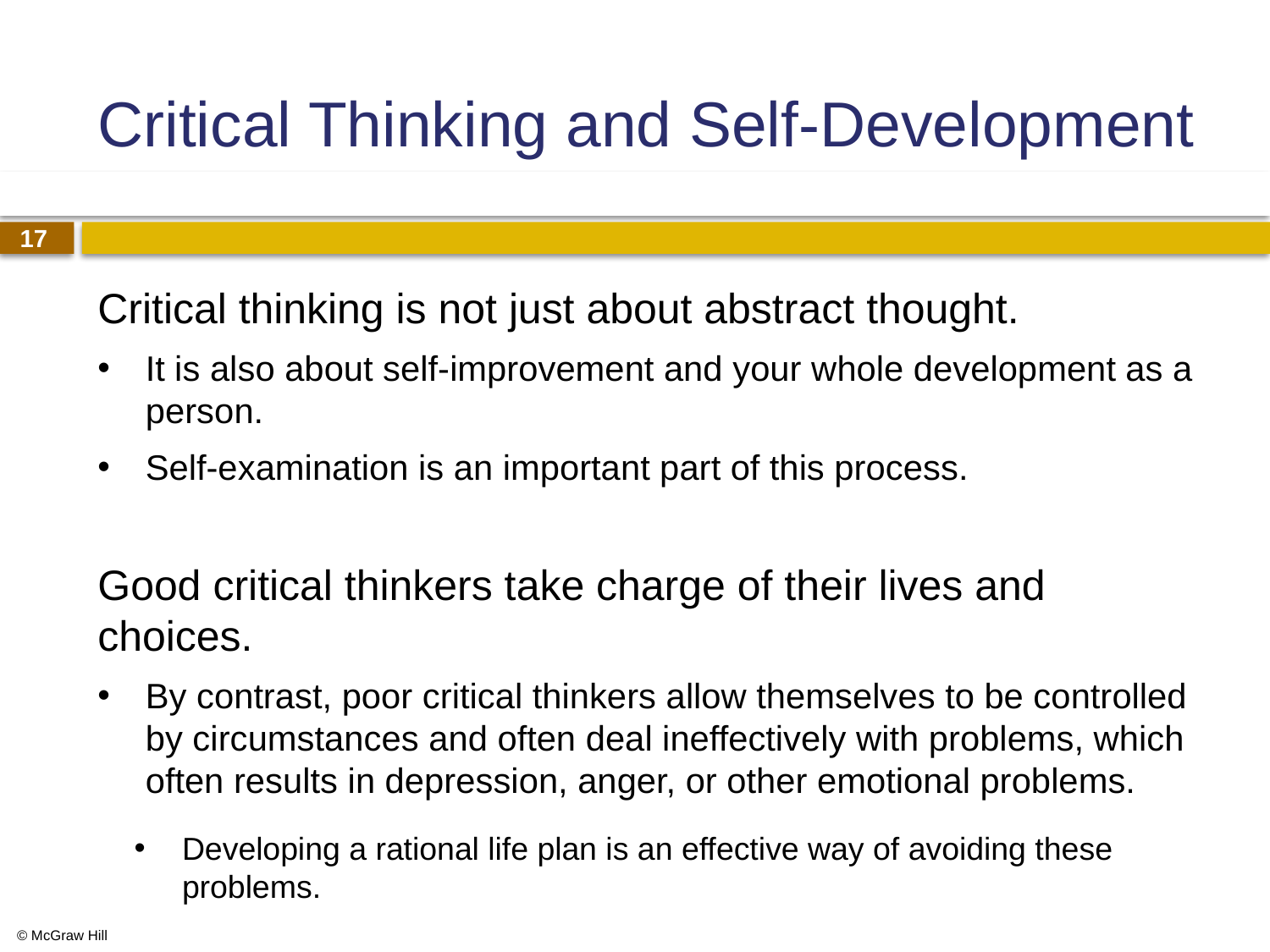

# Critical Thinking and Self-Development
Critical thinking is not just about abstract thought.
It is also about self-improvement and your whole development as a person.
Self-examination is an important part of this process.

Good critical thinkers take charge of their lives and choices.
By contrast, poor critical thinkers allow themselves to be controlled by circumstances and often deal ineffectively with problems, which often results in depression, anger, or other emotional problems.
Developing a rational life plan is an effective way of avoiding these problems.